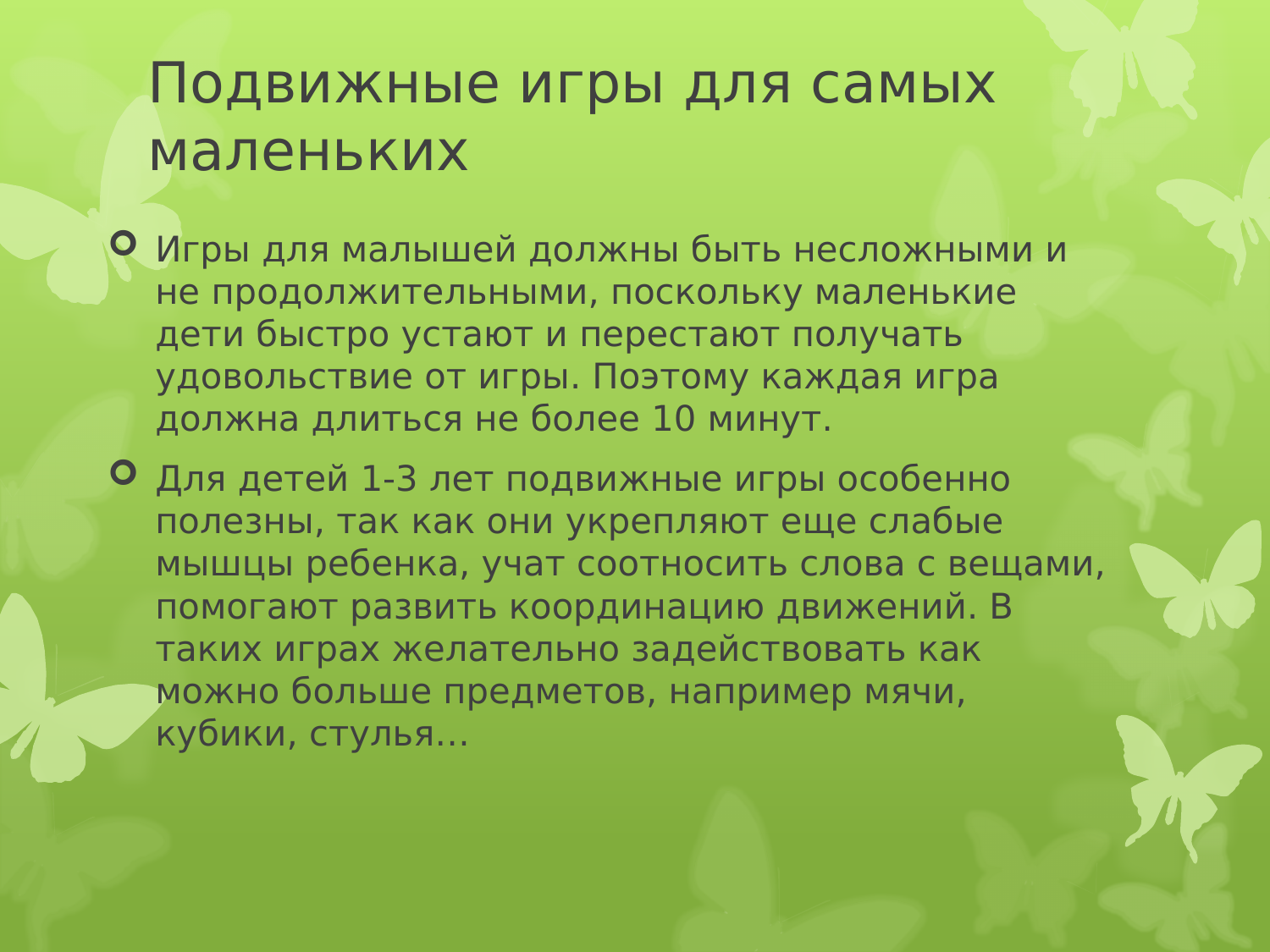

# Подвижные игры для самых маленьких
Игры для малышей должны быть несложными и не продолжительными, поскольку маленькие дети быстро устают и перестают получать удовольствие от игры. Поэтому каждая игра должна длиться не более 10 минут.
Для детей 1-3 лет подвижные игры особенно полезны, так как они укрепляют еще слабые мышцы ребенка, учат соотносить слова с вещами, помогают развить координацию движений. В таких играх желательно задействовать как можно больше предметов, например мячи, кубики, стулья…